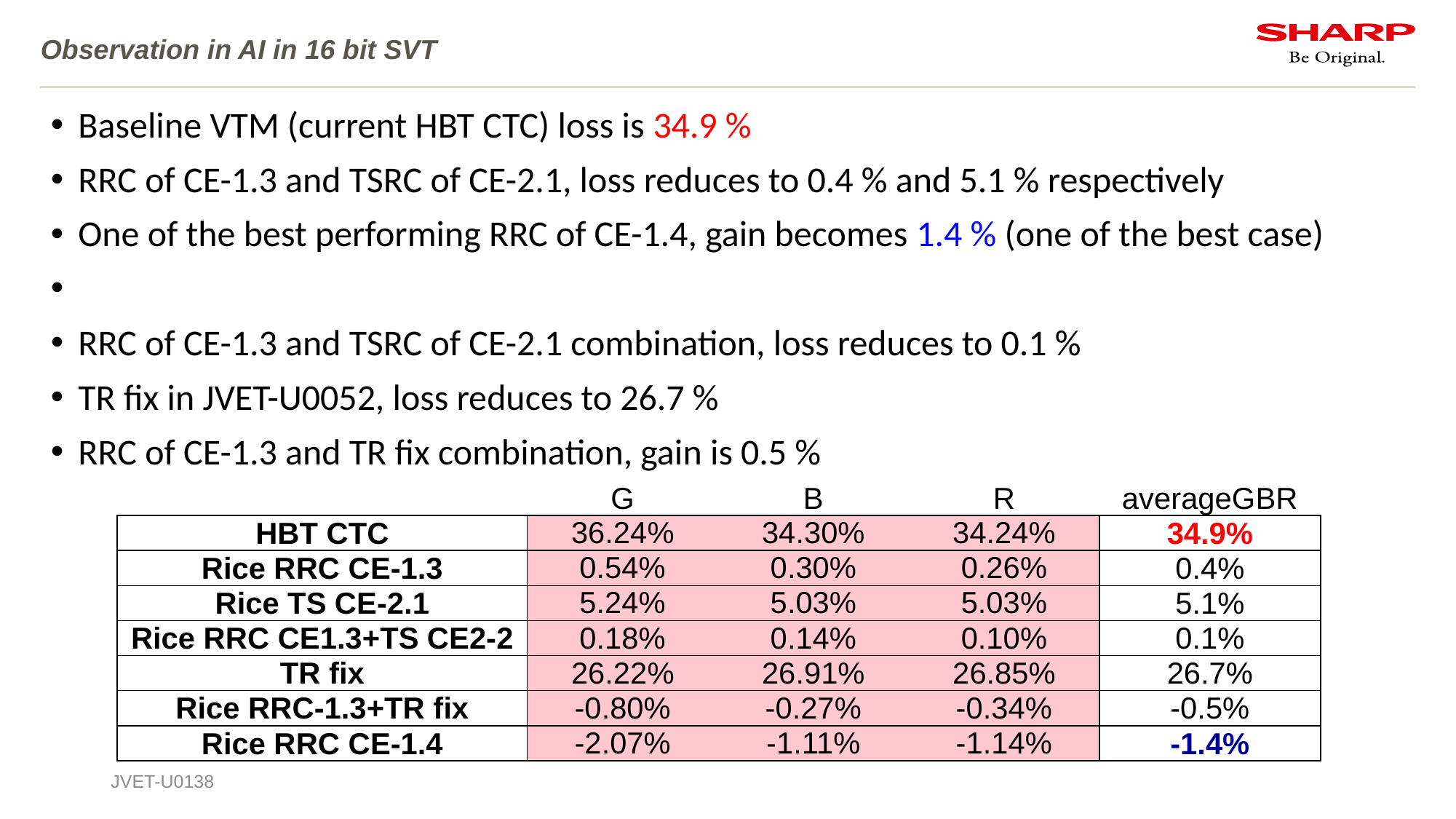

# Observation in AI in 16 bit SVT
Baseline VTM (current HBT CTC) loss is 34.9 %
RRC of CE-1.3 and TSRC of CE-2.1, loss reduces to 0.4 % and 5.1 % respectively
One of the best performing RRC of CE-1.4, gain becomes 1.4 % (one of the best case)

RRC of CE-1.3 and TSRC of CE-2.1 combination, loss reduces to 0.1 %
TR fix in JVET-U0052, loss reduces to 26.7 %
RRC of CE-1.3 and TR fix combination, gain is 0.5 %

|  | G | B | R | averageGBR |
| --- | --- | --- | --- | --- |
| HBT CTC | 36.24% | 34.30% | 34.24% | 34.9% |
| Rice RRC CE-1.3 | 0.54% | 0.30% | 0.26% | 0.4% |
| Rice TS CE-2.1 | 5.24% | 5.03% | 5.03% | 5.1% |
| Rice RRC CE1.3+TS CE2-2 | 0.18% | 0.14% | 0.10% | 0.1% |
| TR fix | 26.22% | 26.91% | 26.85% | 26.7% |
| Rice RRC-1.3+TR fix | -0.80% | -0.27% | -0.34% | -0.5% |
| Rice RRC CE-1.4 | -2.07% | -1.11% | -1.14% | -1.4% |
JVET-U0138